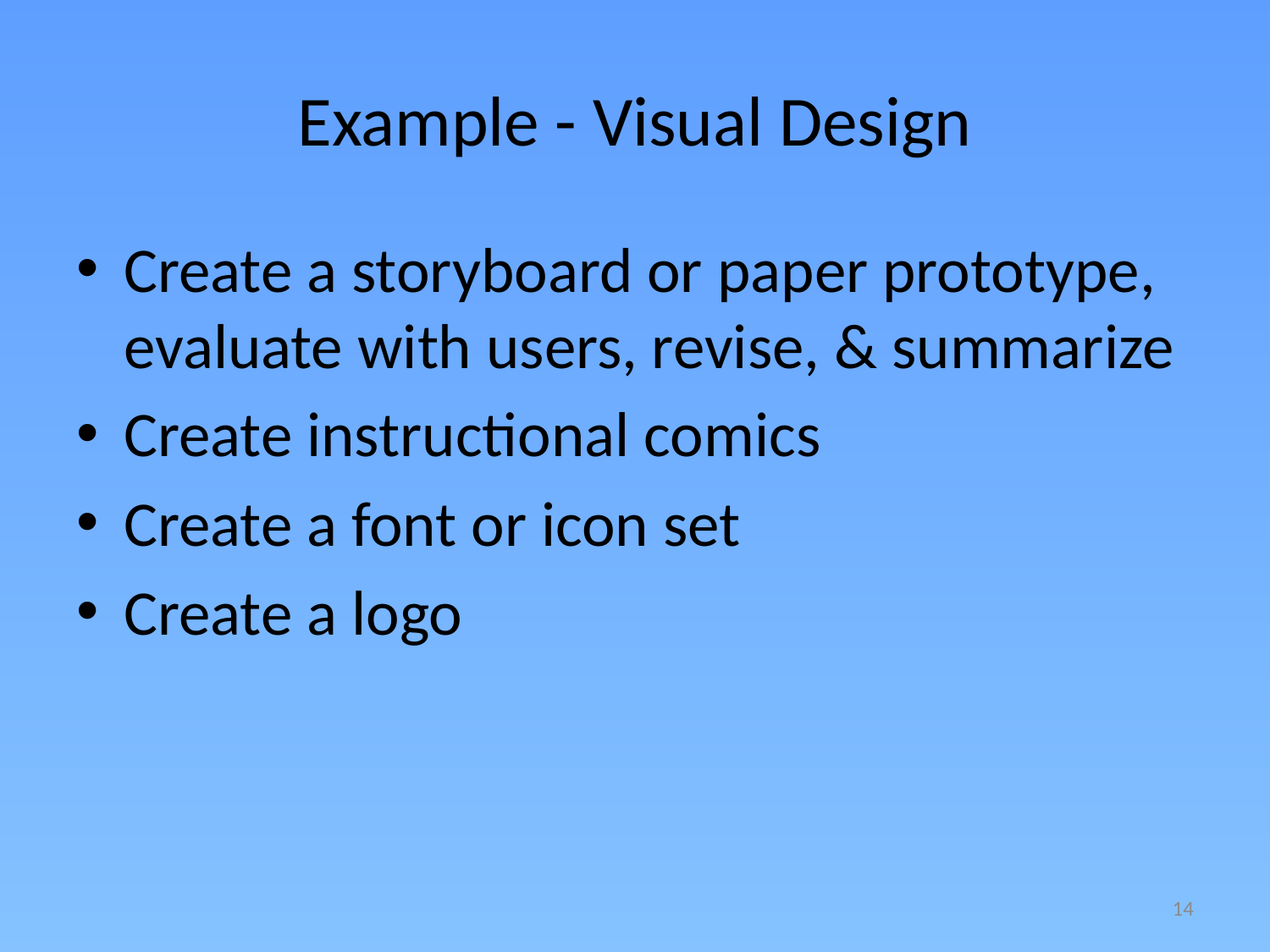

# Example - Visual Design
Create a storyboard or paper prototype, evaluate with users, revise, & summarize
Create instructional comics
Create a font or icon set
Create a logo
14